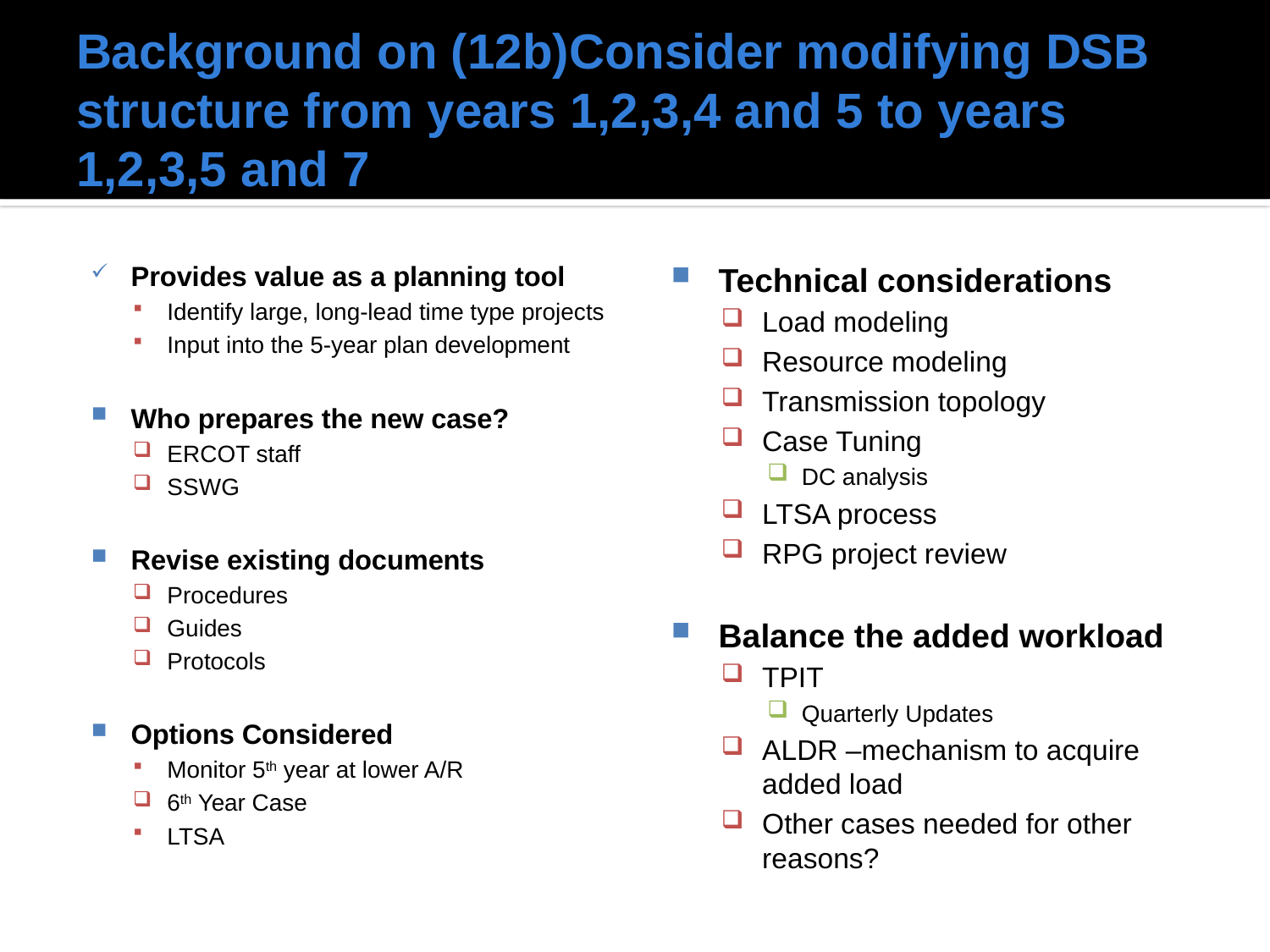

# Background on (12b)Consider modifying DSB structure from years 1,2,3,4 and 5 to years 1,2,3,5 and 7
Provides value as a planning tool
Identify large, long-lead time type projects
Input into the 5-year plan development

Who prepares the new case?
ERCOT staff
SSWG

Revise existing documents
Procedures
Guides
Protocols

Options Considered
Monitor 5th year at lower A/R
6th Year Case
LTSA

Technical considerations
Load modeling
Resource modeling
Transmission topology
Case Tuning
DC analysis
LTSA process
RPG project review

Balance the added workload
TPIT
Quarterly Updates
ALDR –mechanism to acquire added load
Other cases needed for other reasons?